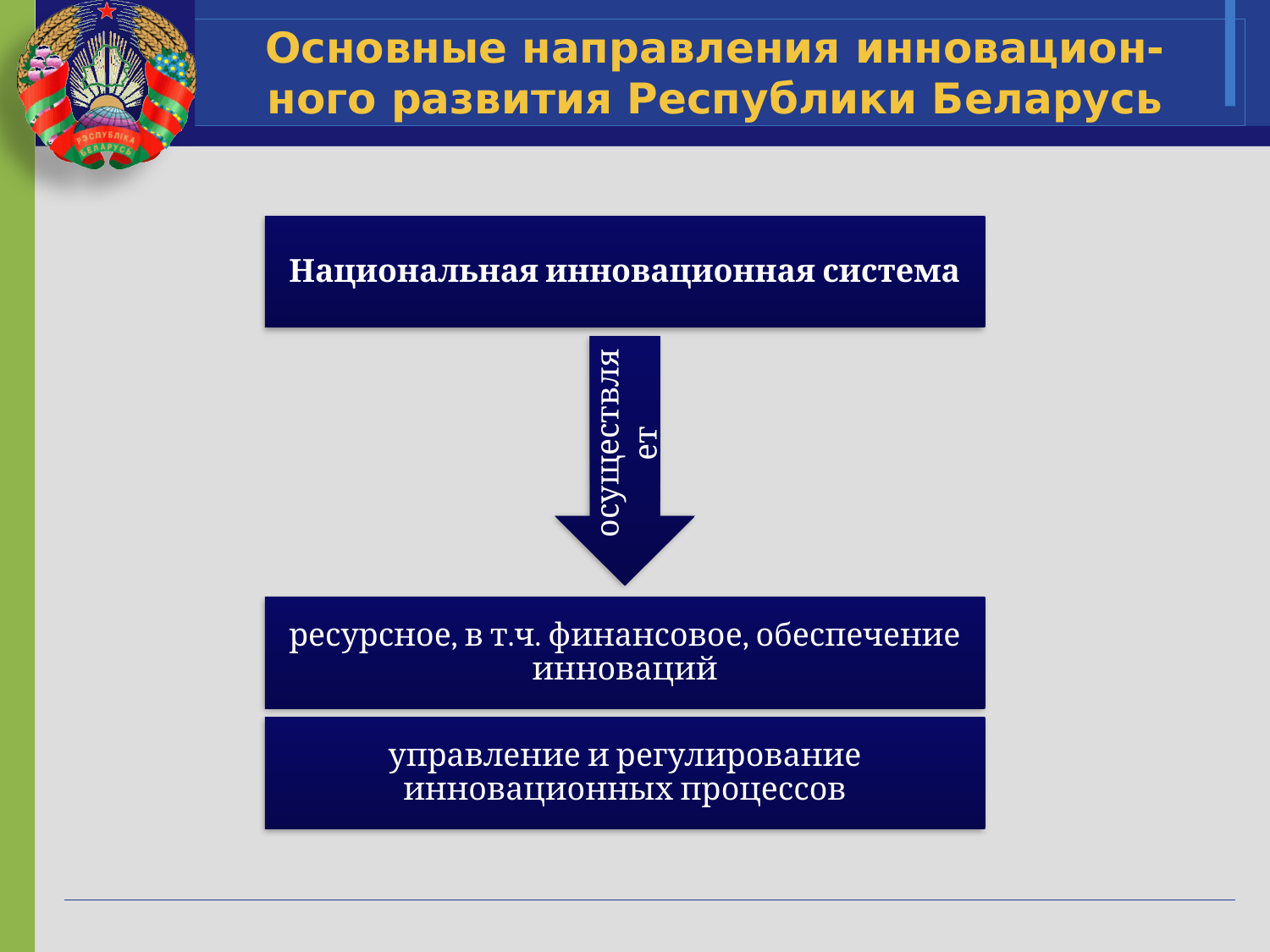

# Основные направления инновацион-ного развития Республики Беларусь

Национальная инновационная система
осуществляет

ресурсное, в т.ч. финансовое, обеспечение инноваций

управление и регулирование инновационных процессов